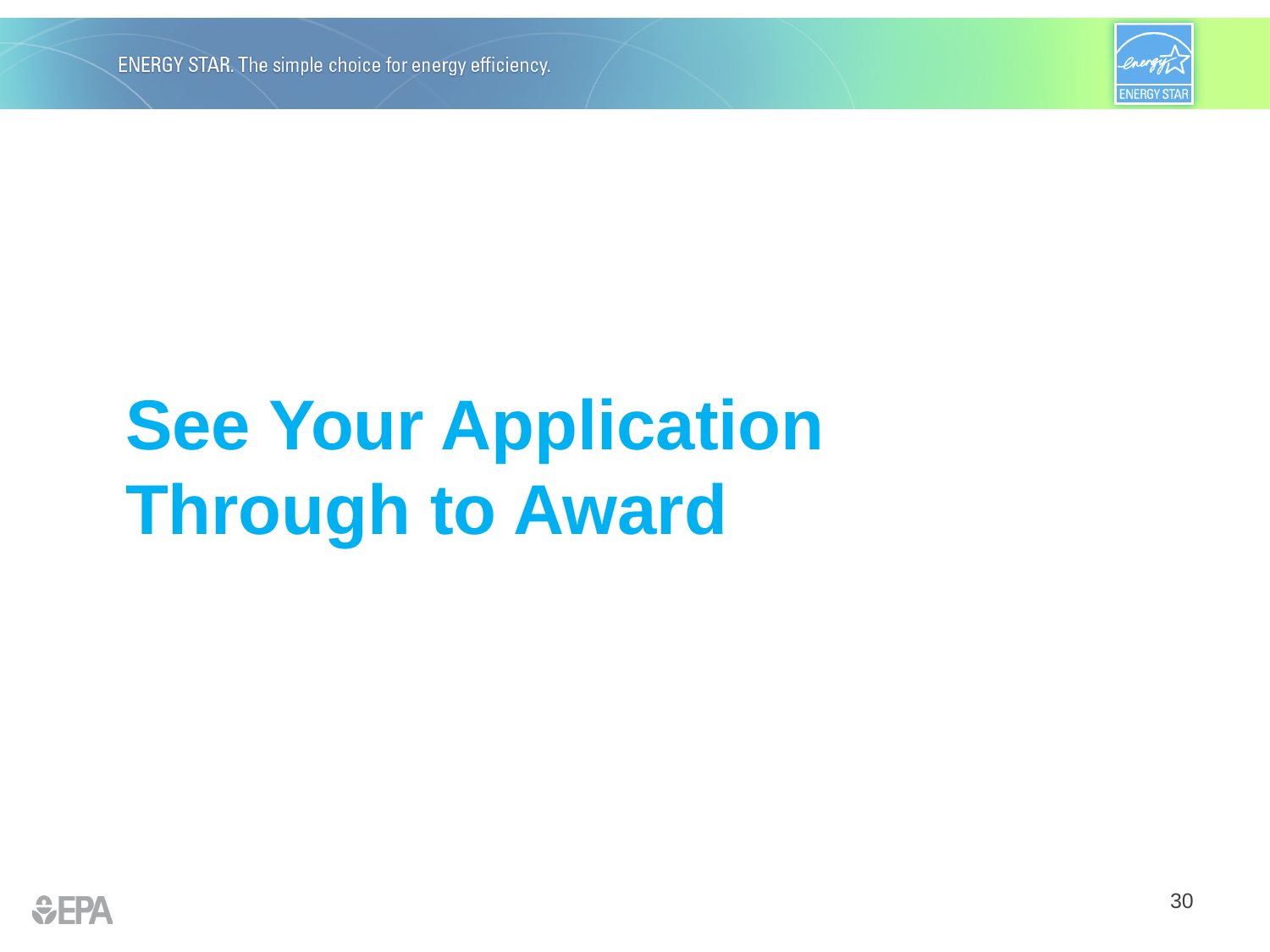

See Your Application
Through to Award
30